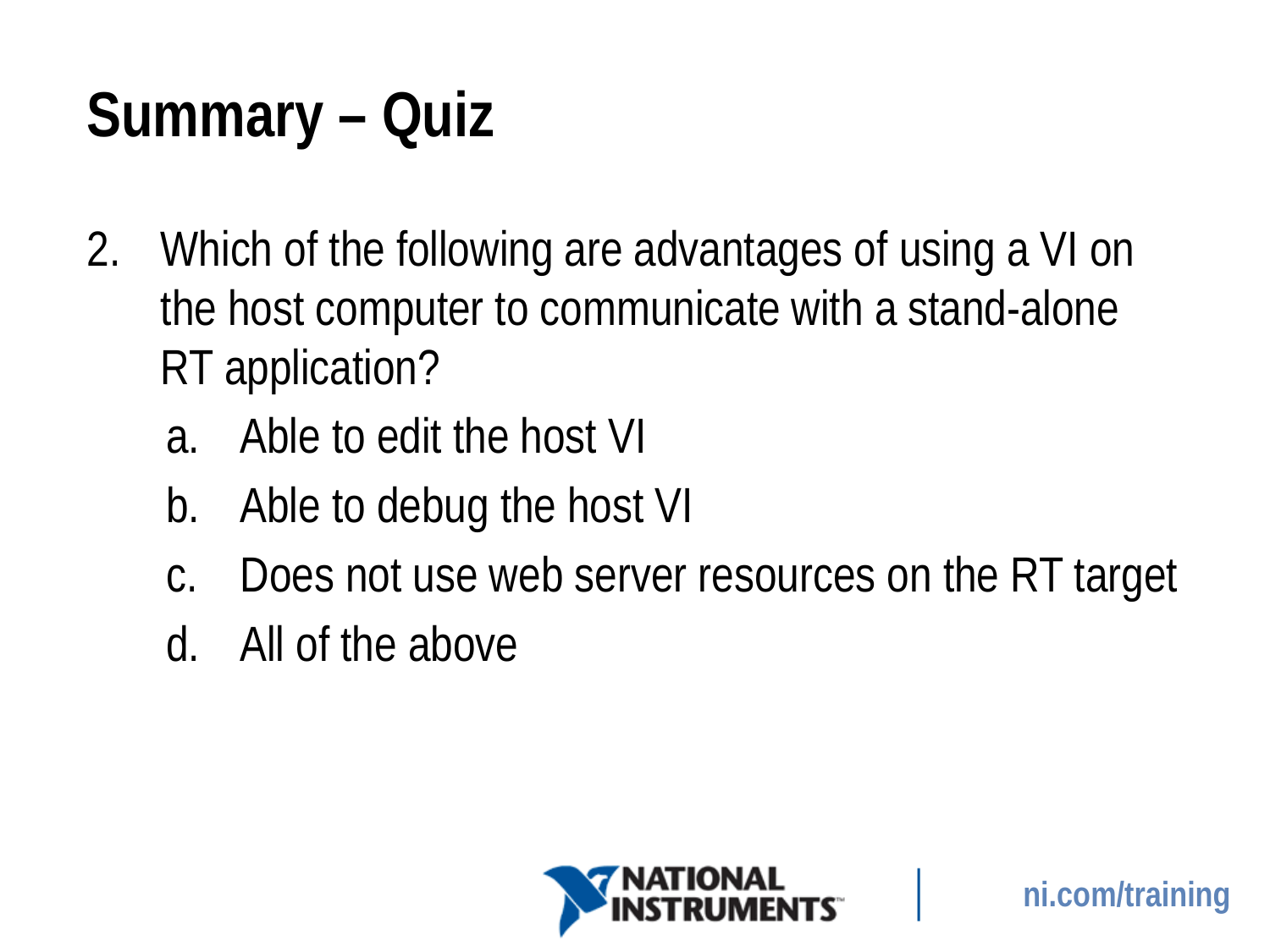

# Summary – Quiz
Which of the following are advantages of using a VI on the host computer to communicate with a stand-alone RT application?
Able to edit the host VI
Able to debug the host VI
Does not use web server resources on the RT target
All of the above